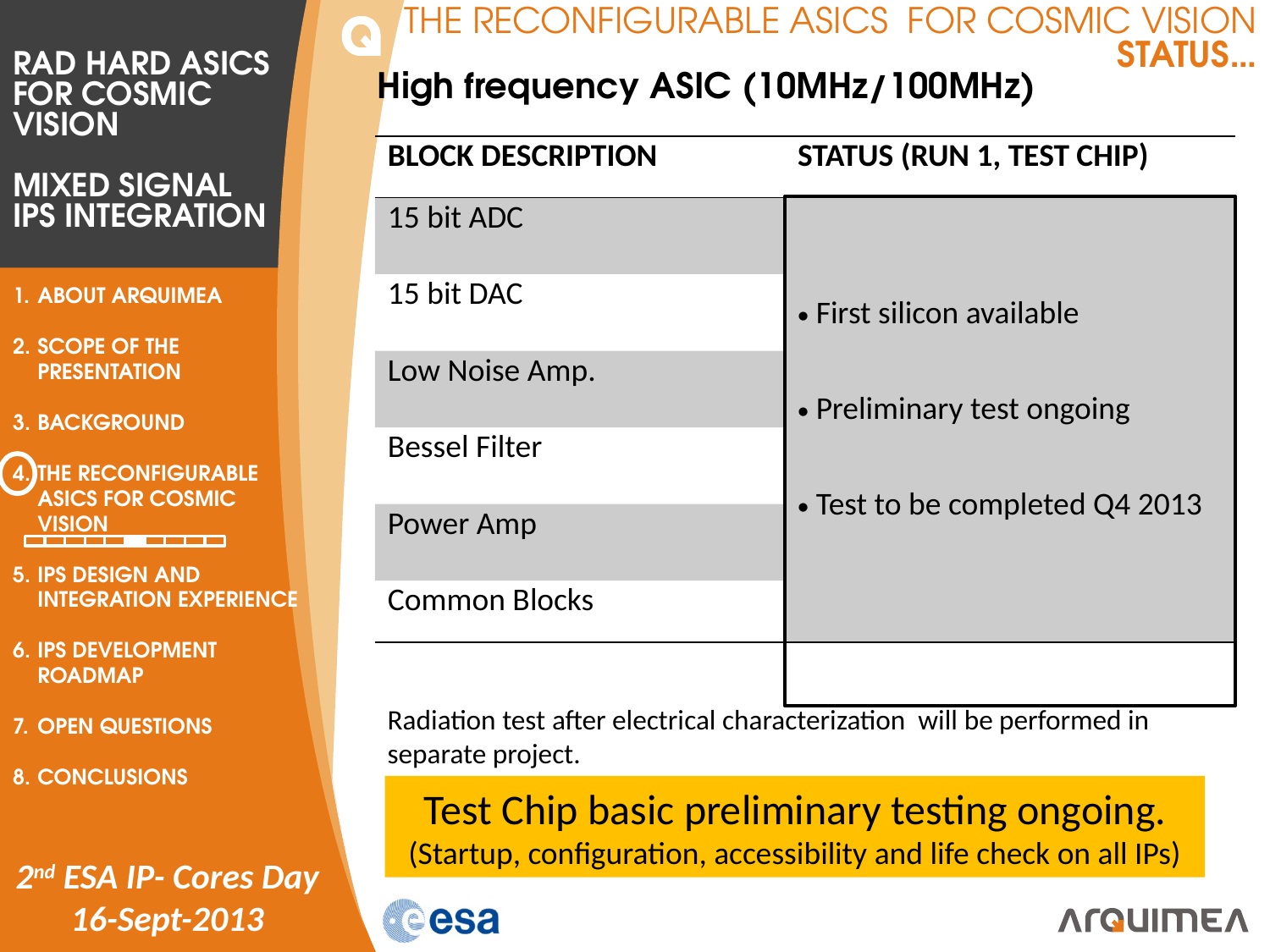

# THE RECONFIGURABLE ASICS  FOR COSMIC VISION STATUS…
    High frequency ASIC (10MHz/100MHz)
| BLOCK DESCRIPTION | STATUS (RUN 1, TEST CHIP) |
| --- | --- |
| 15 bit ADC | First silicon available Preliminary test ongoing Test to be completed Q4 2013 |
| 15 bit DAC |  |
| Low Noise Amp. |  |
| Bessel Filter |  |
| Power Amp |  |
| Common Blocks |  |

Radiation test after electrical characterization  will be performed in separate project.
Test Chip basic preliminary testing ongoing.
(Startup, configuration, accessibility and life check on all IPs)